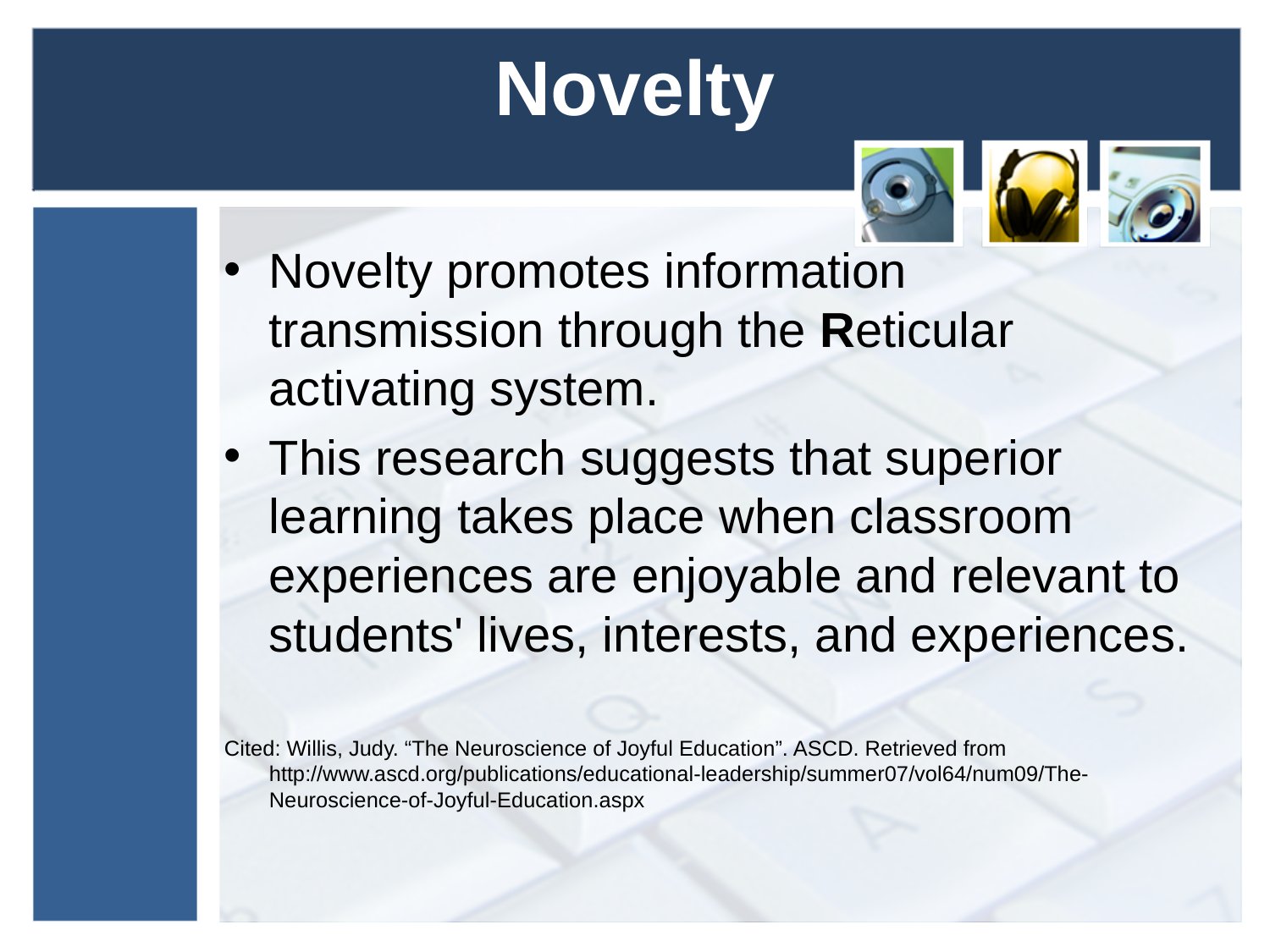

# Novelty
Novelty promotes information transmission through the Reticular activating system.
This research suggests that superior learning takes place when classroom experiences are enjoyable and relevant to students' lives, interests, and experiences.

Cited: Willis, Judy. “The Neuroscience of Joyful Education”. ASCD. Retrieved from http://www.ascd.org/publications/educational-leadership/summer07/vol64/num09/The-Neuroscience-of-Joyful-Education.aspx